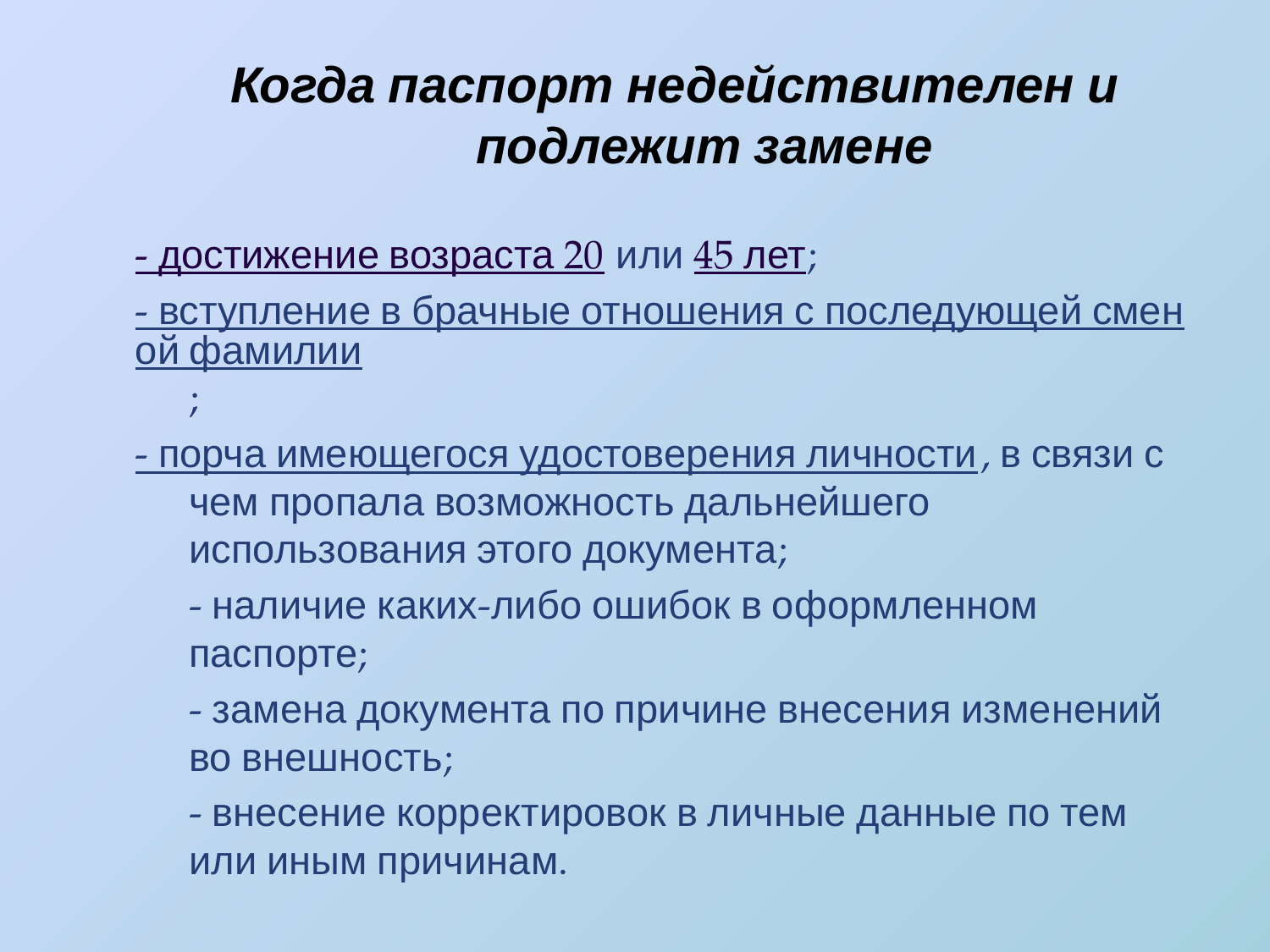

#
Когда паспорт недействителен и подлежит замене

	- достижение возраста 20 или 45 лет;
	- вступление в брачные отношения с последующей сменой фамилии;
	- порча имеющегося удостоверения личности, в связи с чем пропала возможность дальнейшего использования этого документа;
	- наличие каких-либо ошибок в оформленном паспорте;
	- замена документа по причине внесения изменений во внешность;
	- внесение корректировок в личные данные по тем или иным причинам.